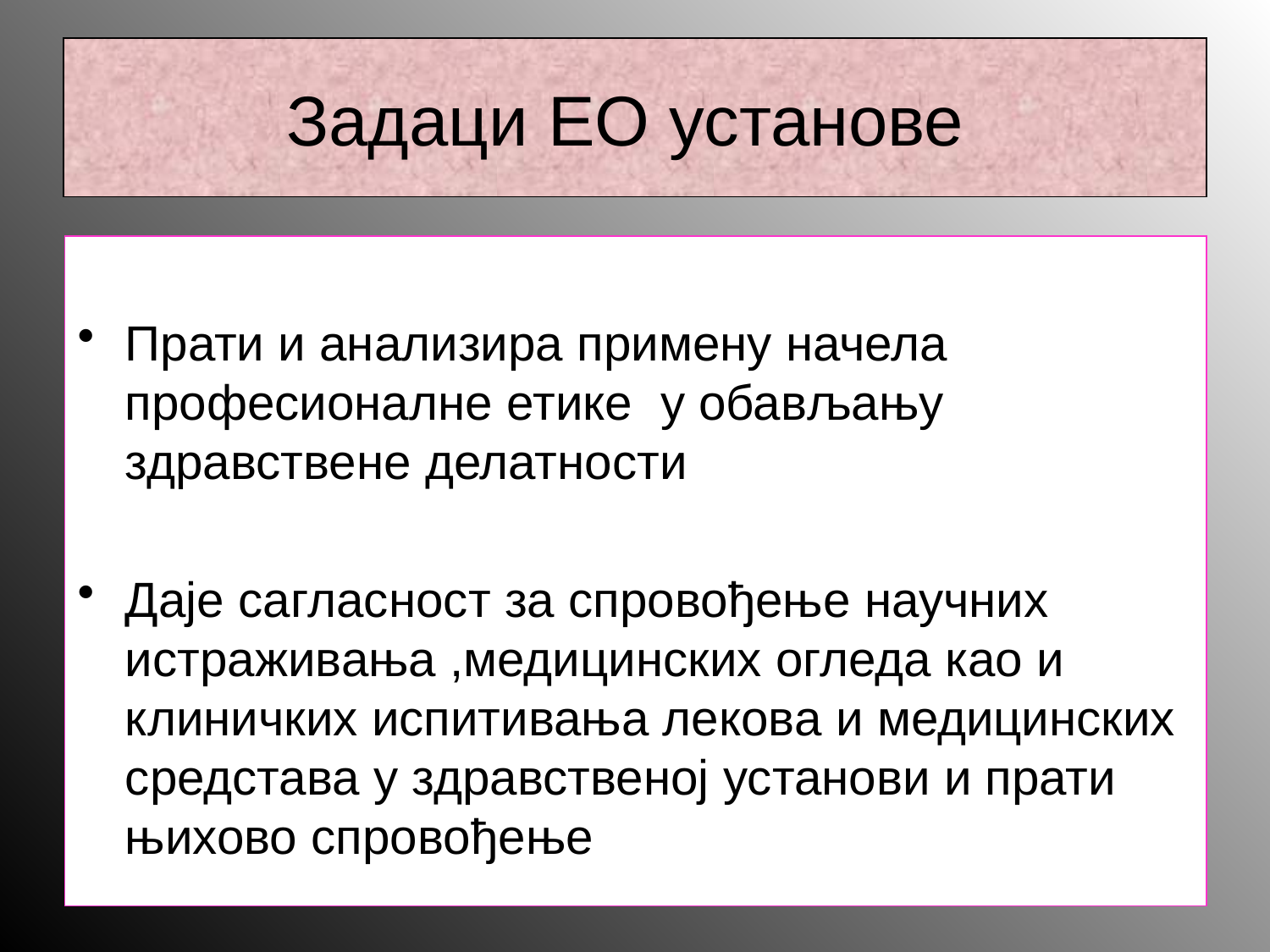

# Задаци ЕО установе

Прати и анализира примену начела професионалне етике  у обављању здравствене делатности

Даје сагласност за спровођење научних истраживања ,медицинских огледа као и клиничких испитивања лекова и медицинских средстава у здравственој установи и прати њихово спровођење